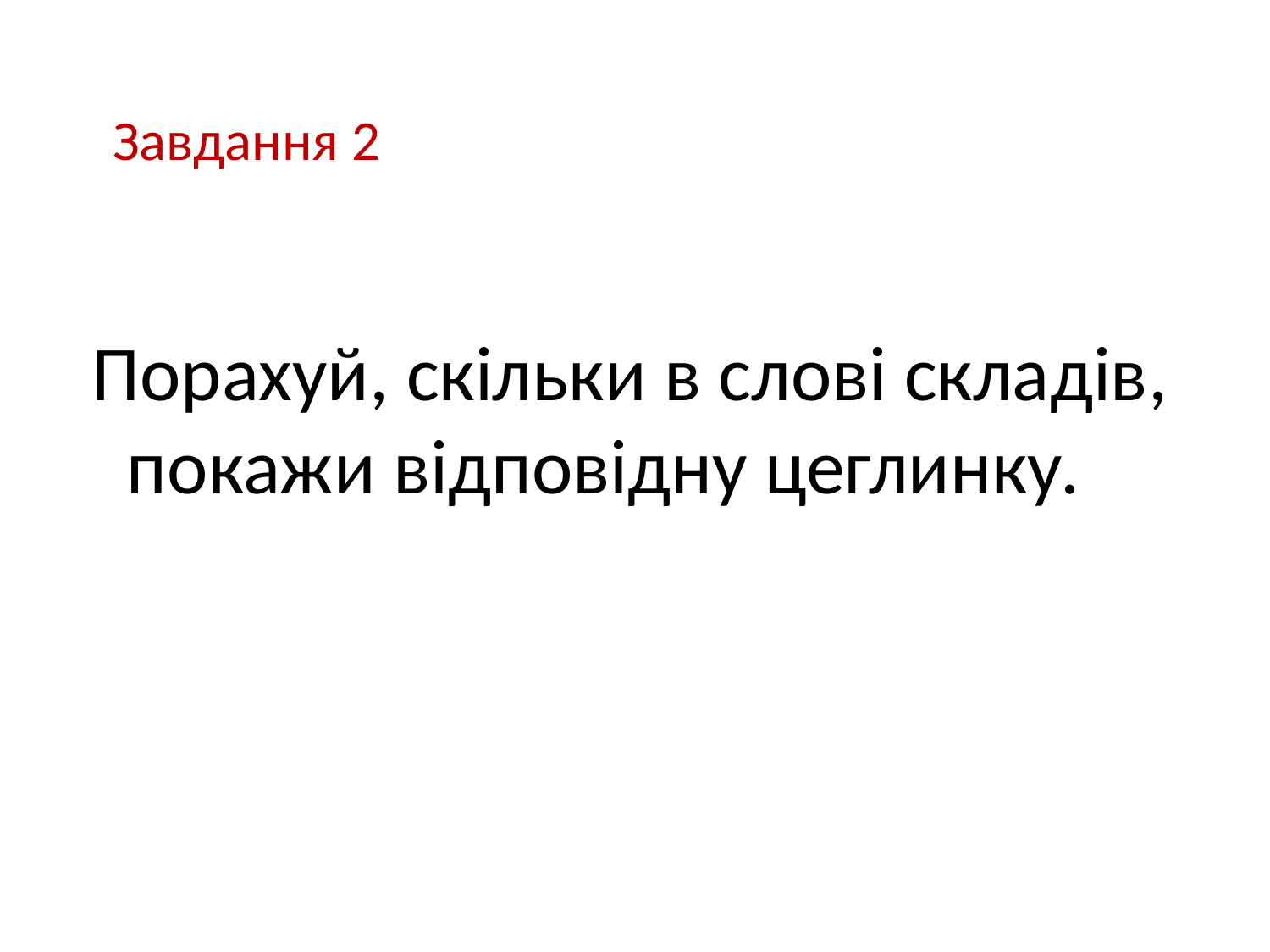

Завдання 2
Порахуй, скільки в слові складів,
  покажи відповідну цеглинку.
#